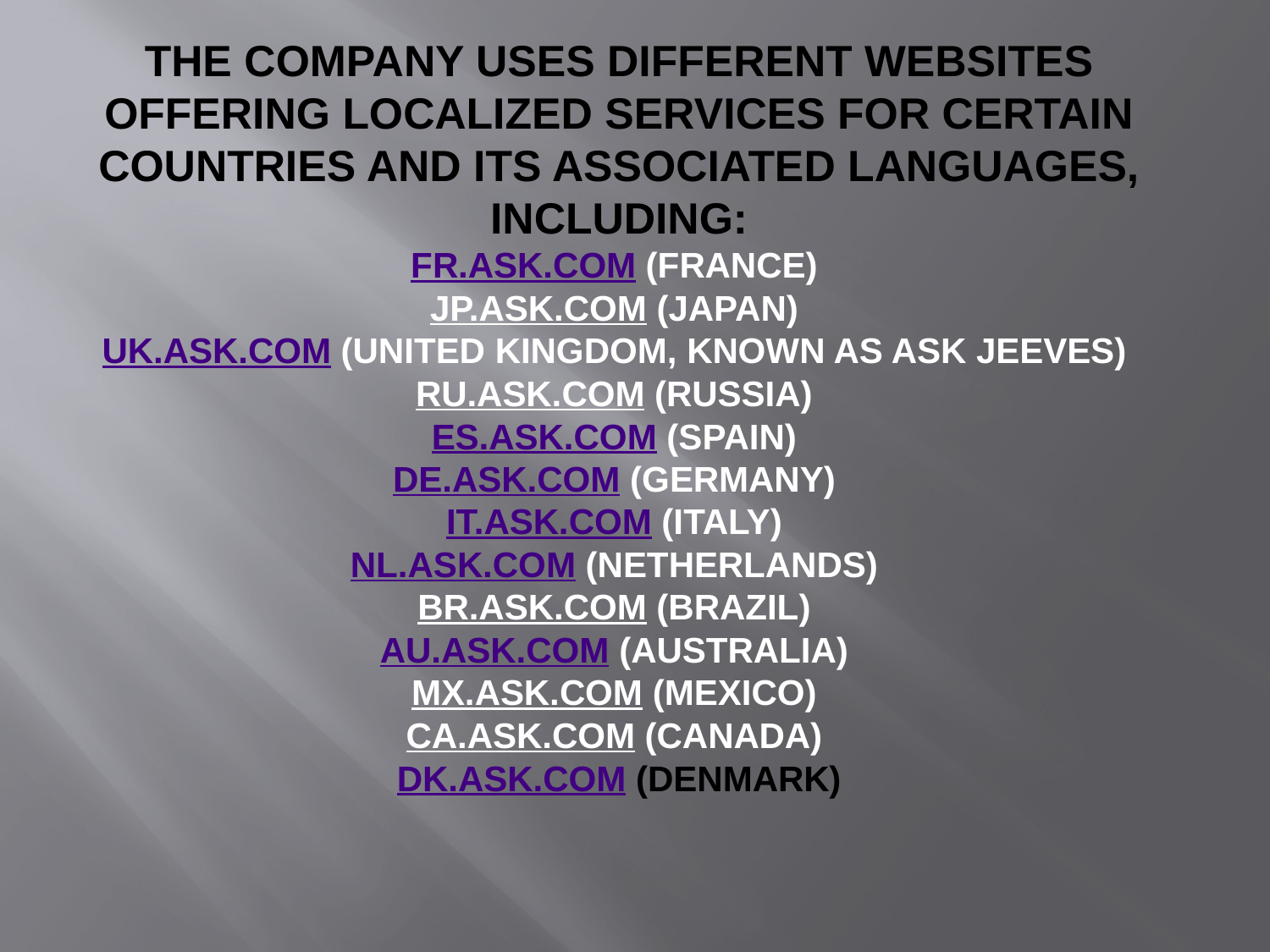

# The company uses different websites offering localized services for certain countries and its associated languages, including: fr.ask.com (France) jp.ask.com (Japan) uk.ask.com (United Kingdom, known as Ask Jeeves) ru.ask.com (Russia) es.ask.com (Spain) de.ask.com (Germany) it.ask.com (Italy) nl.ask.com (Netherlands) br.ask.com (Brazil) au.ask.com (Australia) mx.ask.com (Mexico) ca.ask.com (Canada) dk.ask.com (Denmark)